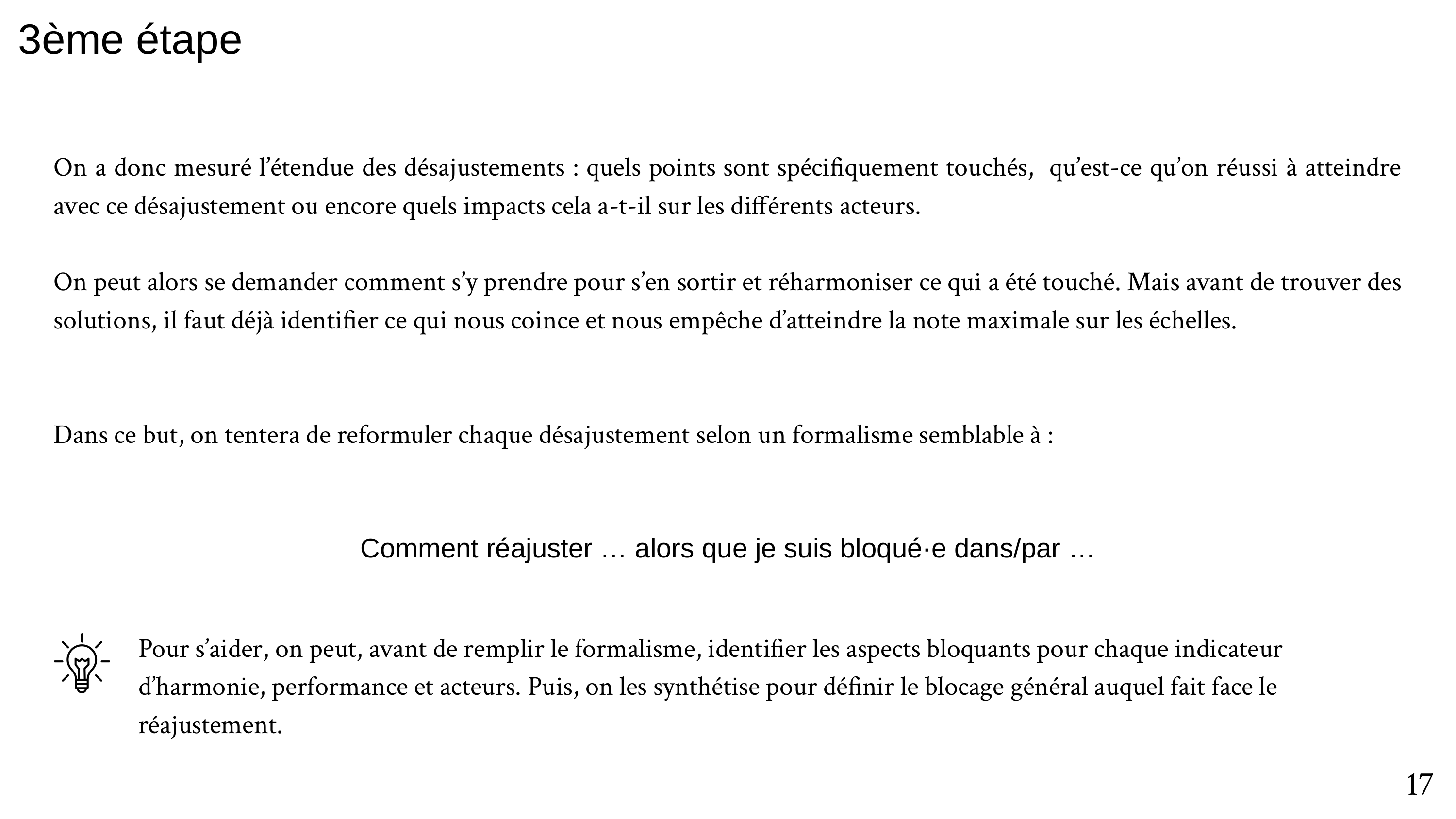

3ème étape

On a donc mesuré l’étendue des désajustements : quels points sont spécifiquement touchés,  qu’est-ce qu’on réussi à atteindre avec ce désajustement ou encore quels impacts cela a-t-il sur les différents acteurs.

On peut alors se demander comment s’y prendre pour s’en sortir et réharmoniser ce qui a été touché. Mais avant de trouver des solutions, il faut déjà identifier ce qui nous coince et nous empêche d’atteindre la note maximale sur les échelles.

Dans ce but, on tentera de reformuler chaque désajustement selon un formalisme semblable à :

Comment réajuster … alors que je suis bloqué·e dans/par …

Pour s’aider, on peut, avant de remplir le formalisme, identifier les aspects bloquants pour chaque indicateur d’harmonie, performance et acteurs. Puis, on les synthétise pour définir le blocage général auquel fait face le réajustement.

17